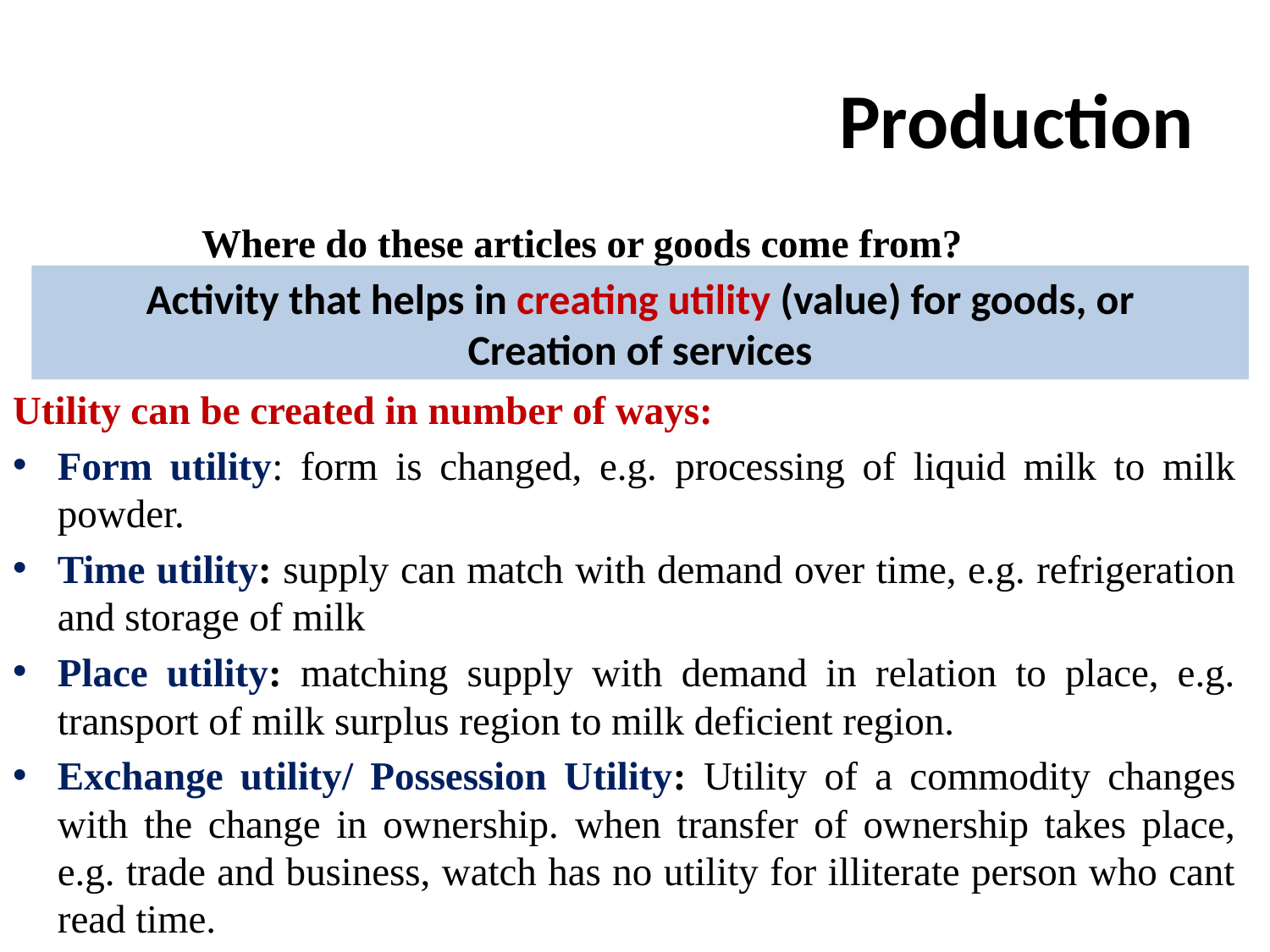

# Production
	       Where do these articles or goods come from?

Utility can be created in number of ways:
Form utility: form is changed, e.g. processing of liquid milk to milk powder.
Time utility: supply can match with demand over time, e.g. refrigeration and storage of milk
Place utility: matching supply with demand in relation to place, e.g. transport of milk surplus region to milk deficient region.
Exchange utility/ Possession Utility: Utility of a commodity changes with the change in ownership. when transfer of ownership takes place, e.g. trade and business, watch has no utility for illiterate person who cant read time.

Activity that helps in creating utility (value) for goods, or
 Creation of services